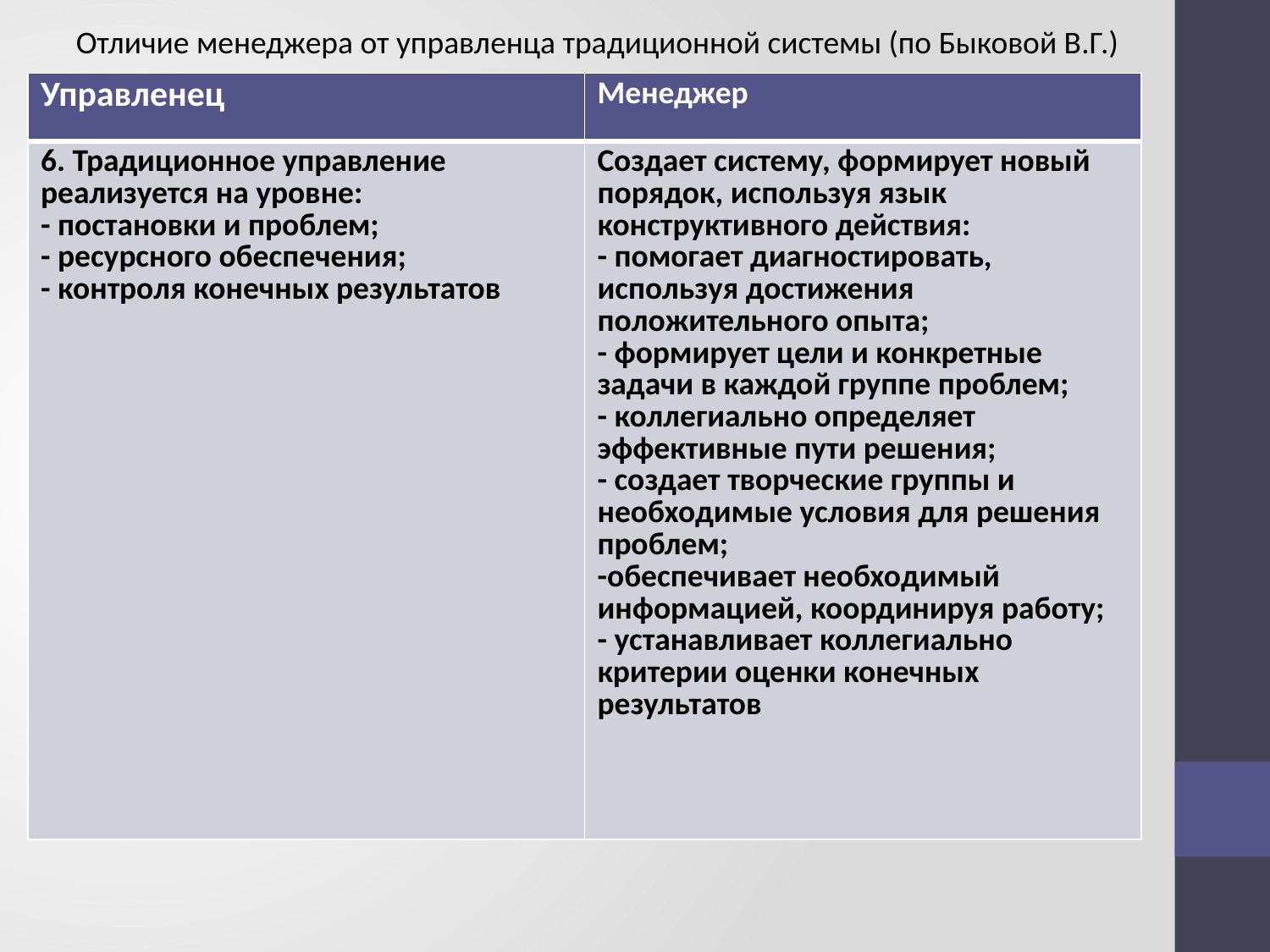

Отличие менеджера от управленца традиционной системы (по Быковой В.Г.)

| Управленец | Менеджер |
| --- | --- |
| 6. Традиционное управление реализуется на уровне: - постановки и проблем; - ресурсного обеспечения; - контроля конечных результатов | Создает систему, формирует новый порядок, используя язык конструктивного действия: - помогает диагностировать, используя достижения положительного опыта; - формирует цели и конкретные задачи в каждой группе проблем; - коллегиально определяет эффективные пути решения; - создает творческие группы и необходимые условия для решения проблем; -обеспечивает необходимый информацией, координируя работу; - устанавливает коллегиально критерии оценки конечных результатов |